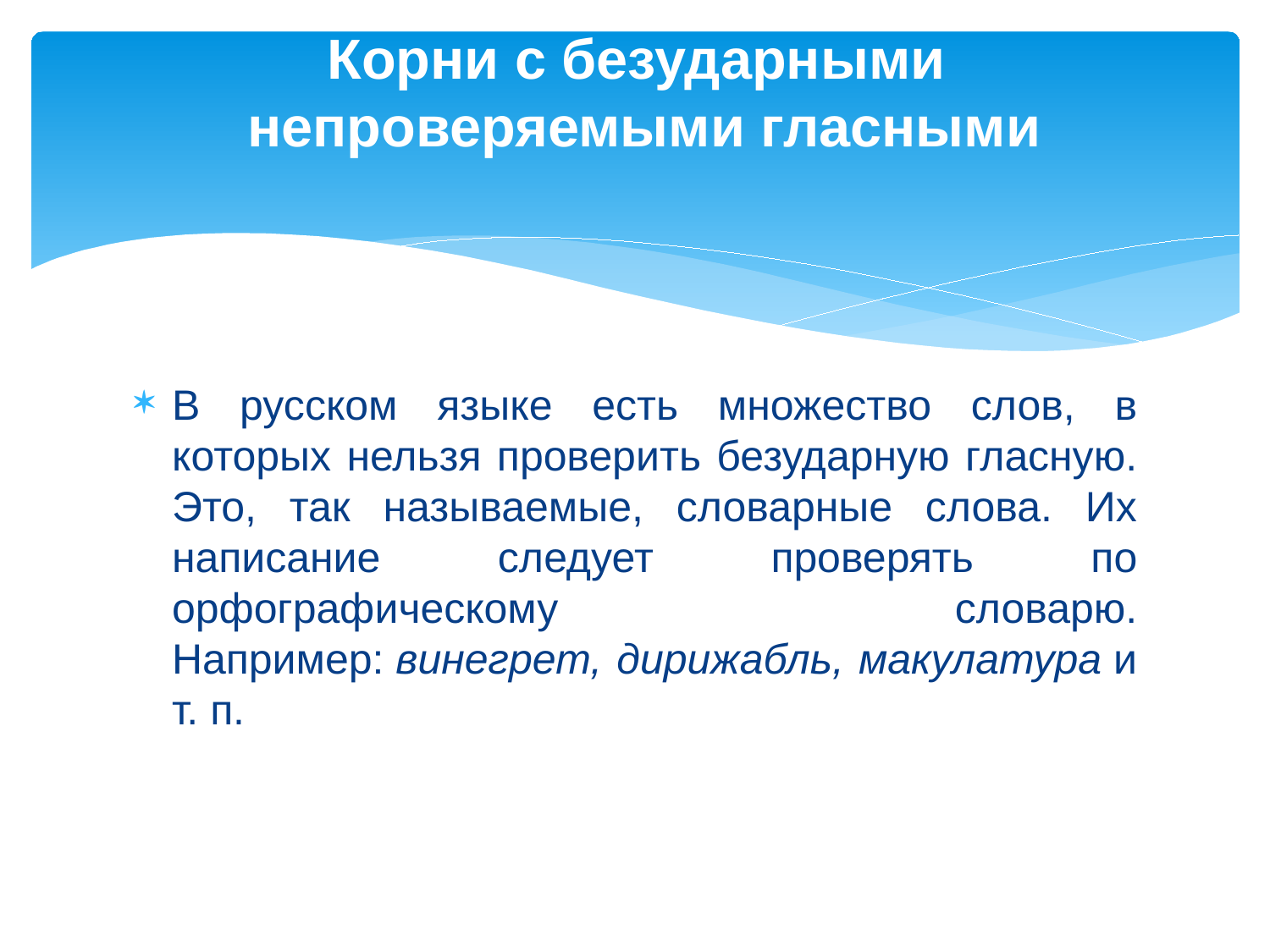

# Корни с безударными непроверяемыми гласными
В русском языке есть множество слов, в которых нельзя проверить безударную гласную. Это, так называемые, словарные слова. Их написание следует проверять по орфографическому словарю. Например: винегрет, дирижабль, макулатура и т. п.